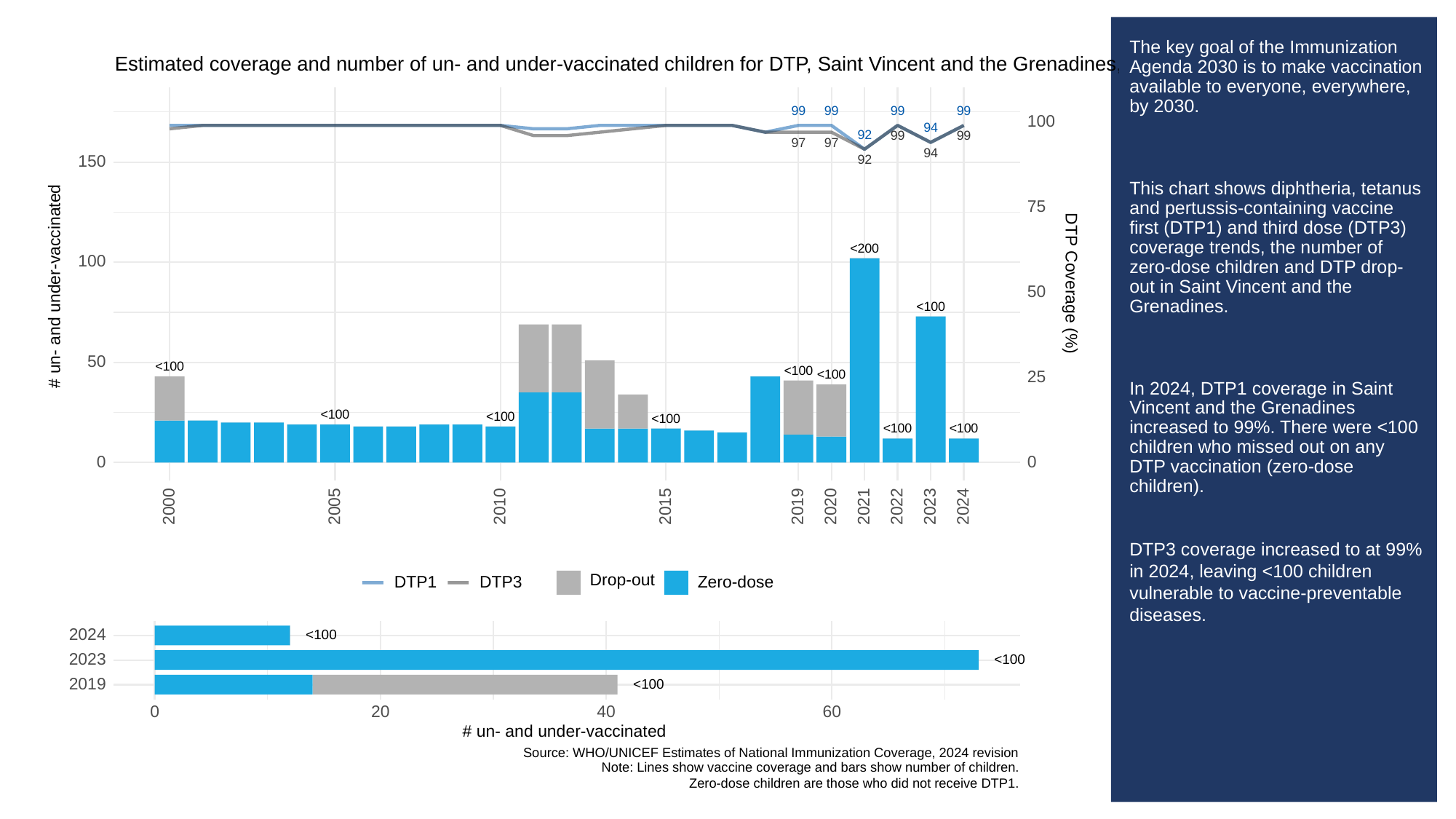

# The key goal of the Immunization Agenda 2030 is to make vaccination available to everyone, everywhere, by 2030.

This chart shows diphtheria, tetanus and pertussis-containing vaccine first (DTP1) and third dose (DTP3) coverage trends, the number of zero-dose children and DTP drop-out in Saint Vincent and the Grenadines.

In 2024, DTP1 coverage in Saint Vincent and the Grenadines increased to 99%. There were <100 children who missed out on any DTP vaccination (zero-dose children).

DTP3 coverage increased to at 99% in 2024, leaving <100 children vulnerable to vaccine-preventable diseases.

Estimated coverage and number of un- and under-vaccinated children for DTP, Saint Vincent and the Grenadines, 2000-2024

99
99
99
99

100
94

92
99
99
97
97
94
92
150

75

<200
100

DTP Coverage (%)
# un- and under-vaccinated
50
<100

50

<100

<100
<100
25

<100
<100

<100

<100
<100

0
0

2023
2000
2005
2010
2015
2019
2020
2021
2022
2024

Drop-out
DTP3
Zero-dose
DTP1

2024
<100

2023
<100

2019
<100

0
20
40
60
# un- and under-vaccinated
Source: WHO/UNICEF Estimates of National Immunization Coverage, 2024 revision
Note: Lines show vaccine coverage and bars show number of children.
Zero-dose children are those who did not receive DTP1.